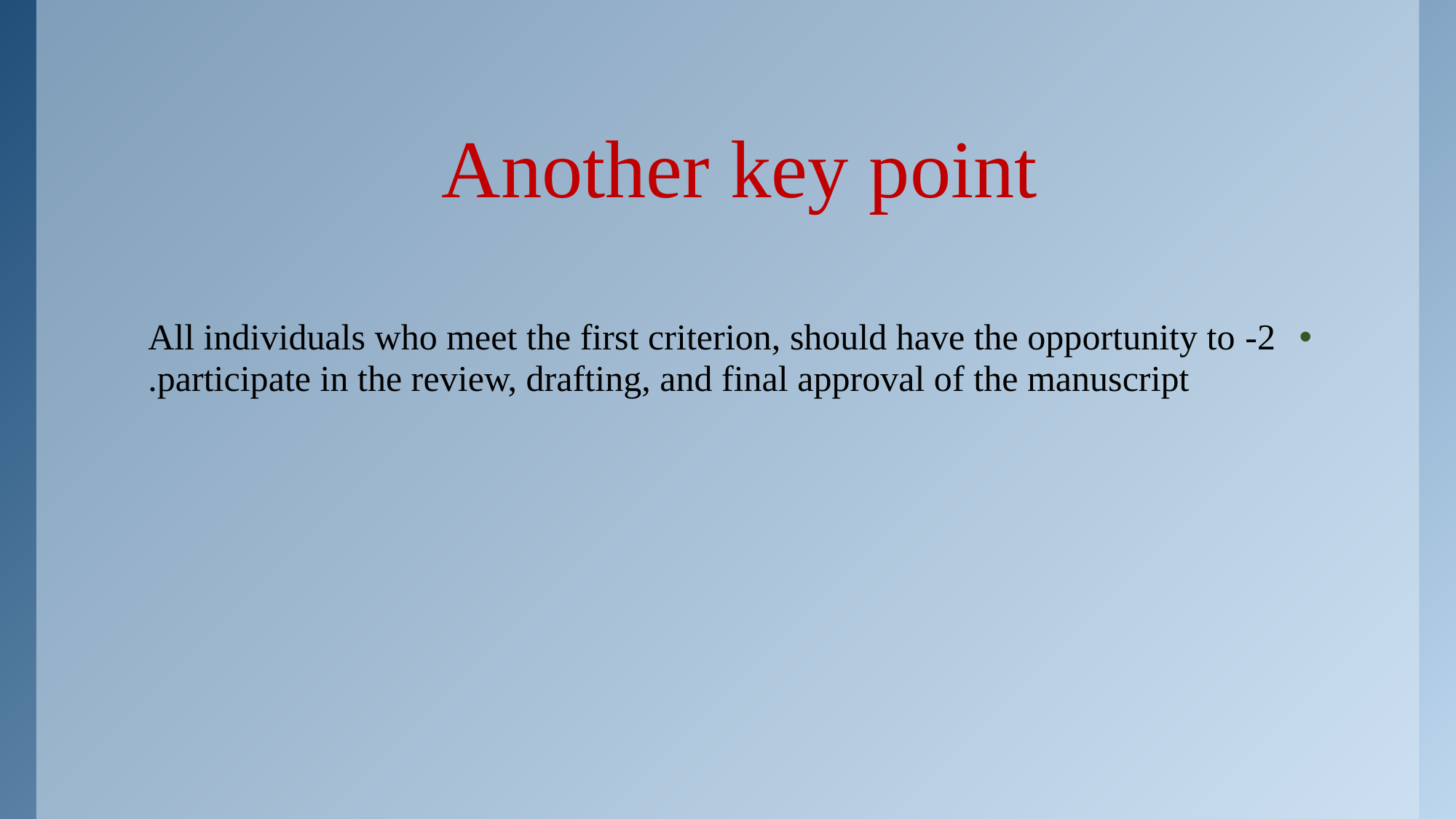

# Another key point
2- All individuals who meet the first criterion, should have the opportunity to participate in the review, drafting, and final approval of the manuscript.